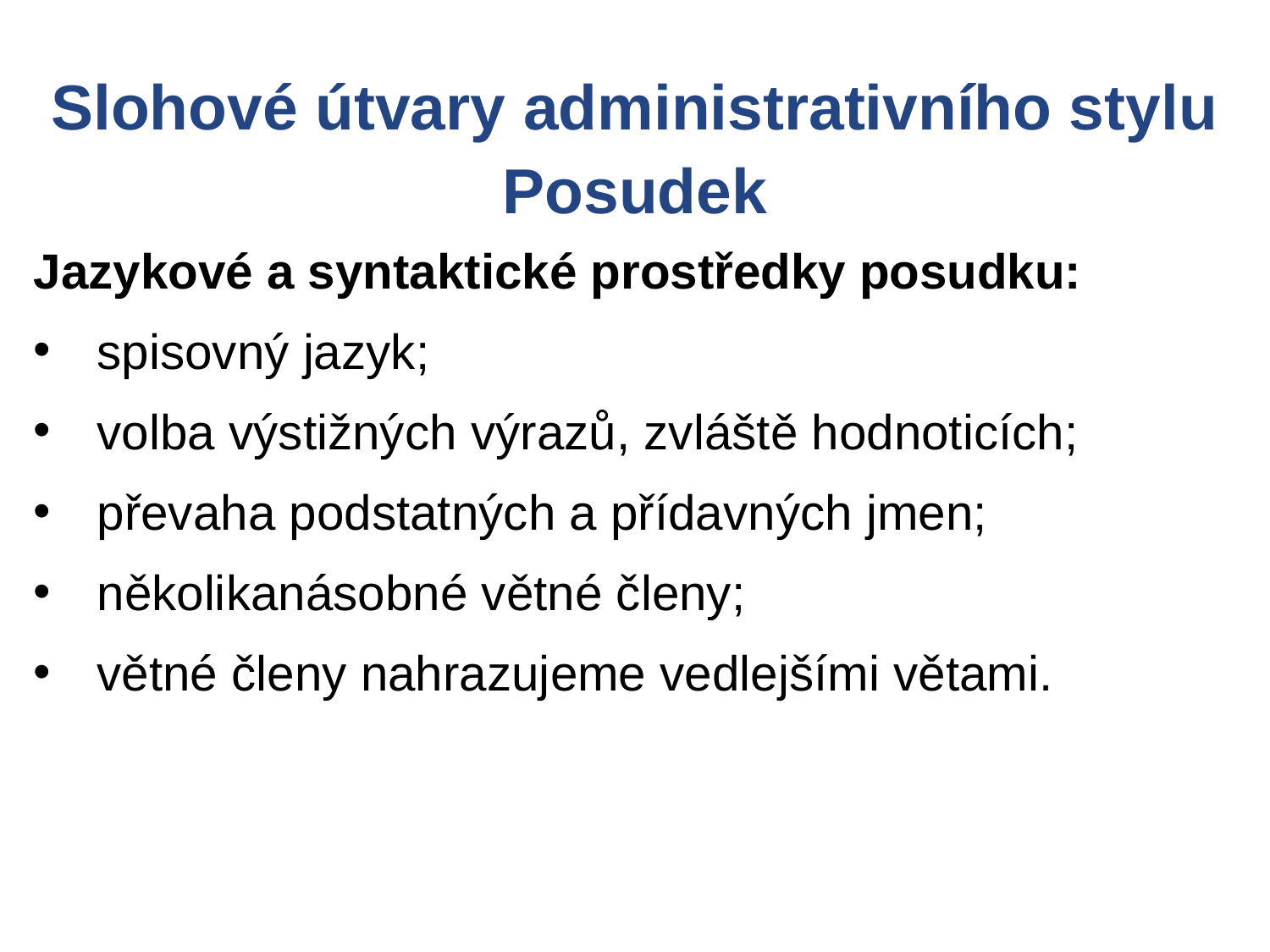

Slohové útvary administrativního stylu
Posudek
Jazykové a syntaktické prostředky posudku:
spisovný jazyk;
volba výstižných výrazů, zvláště hodnoticích;
převaha podstatných a přídavných jmen;
několikanásobné větné členy;
větné členy nahrazujeme vedlejšími větami.